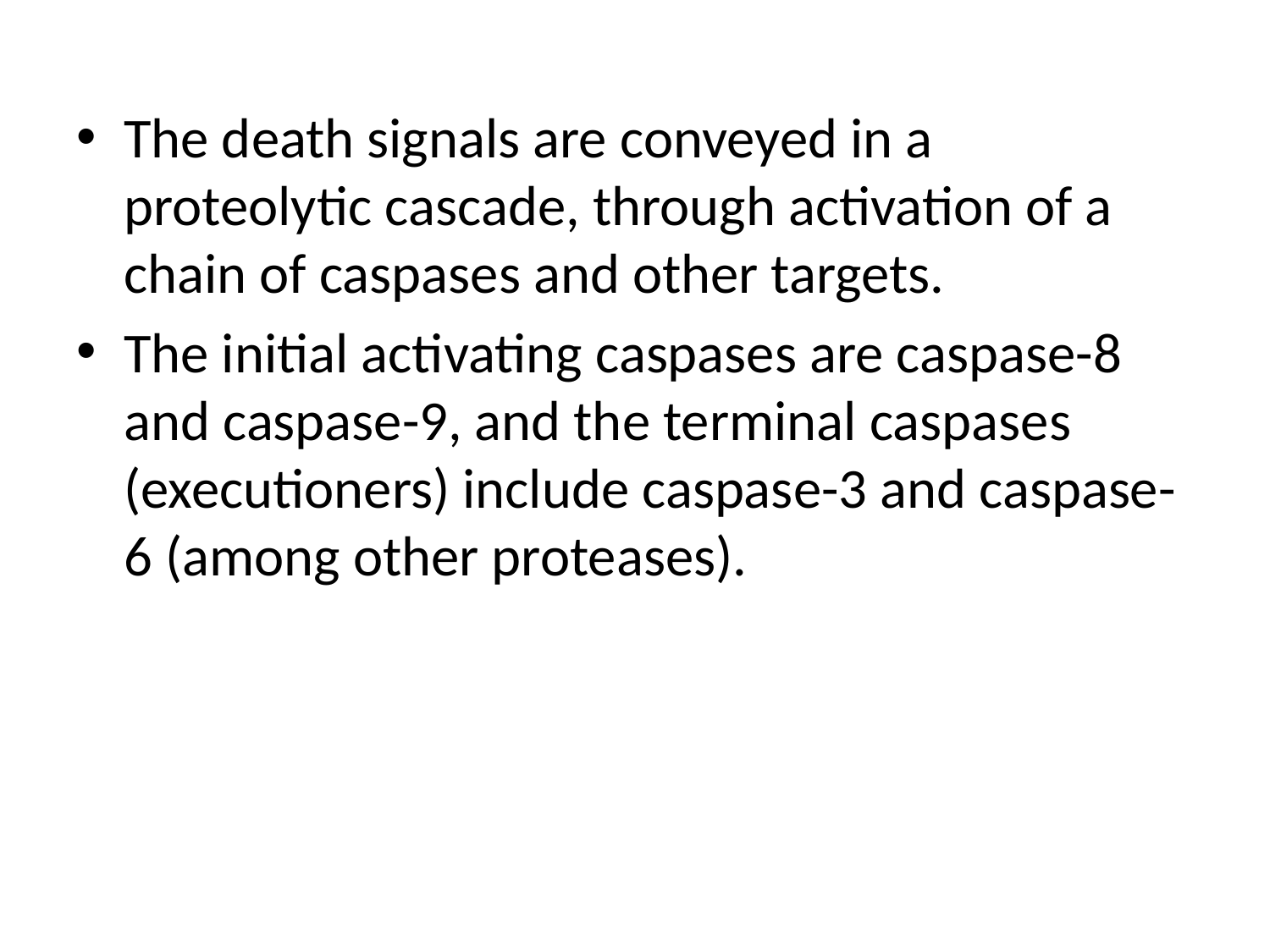

The death signals are conveyed in a proteolytic cascade, through activation of a chain of caspases and other targets.
The initial activating caspases are caspase-8 and caspase-9, and the terminal caspases (executioners) include caspase-3 and caspase-6 (among other proteases).